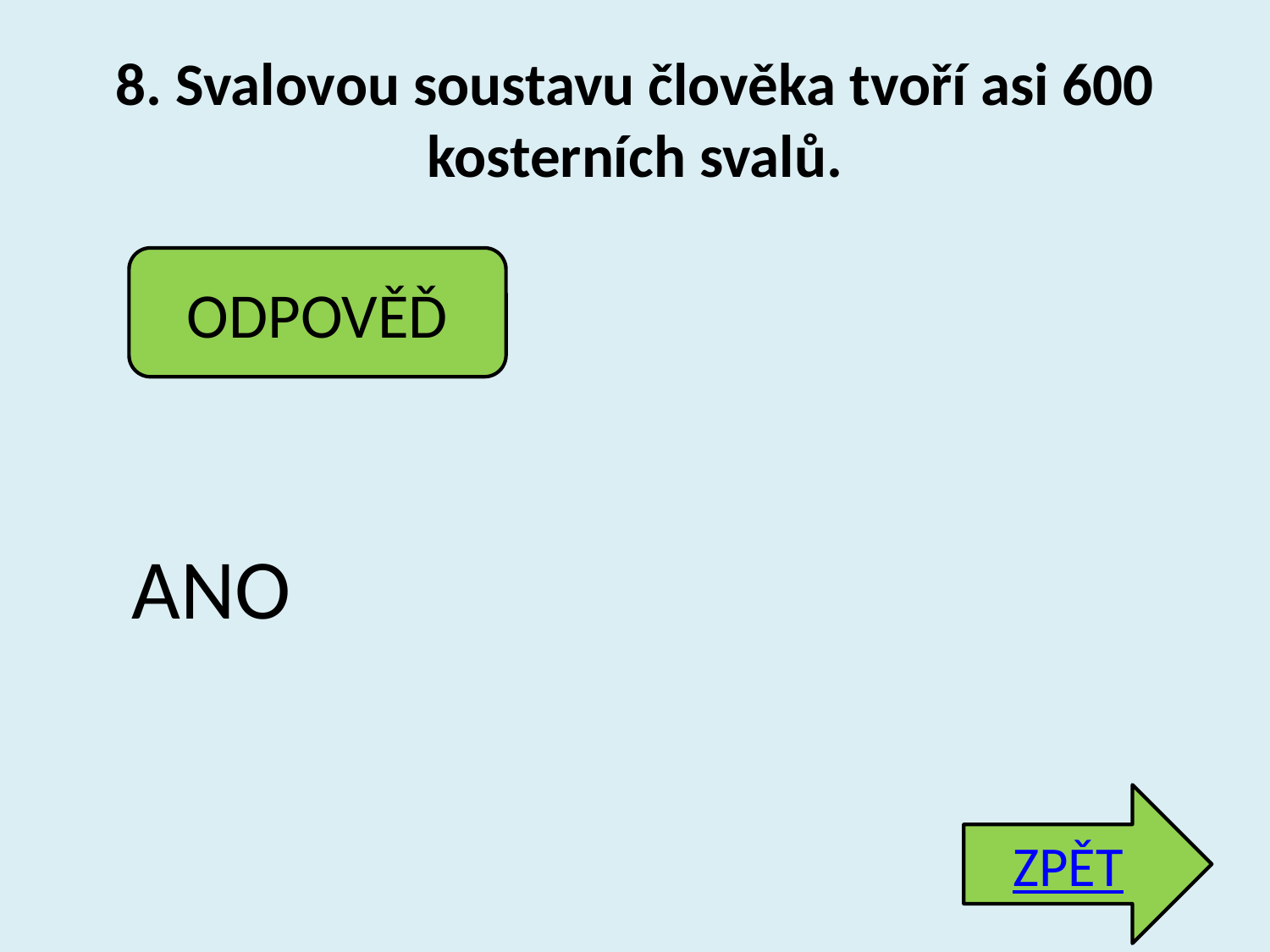

# 8. Svalovou soustavu člověka tvoří asi 600 kosterních svalů.

ODPOVĚĎ

ANO
ZPĚT